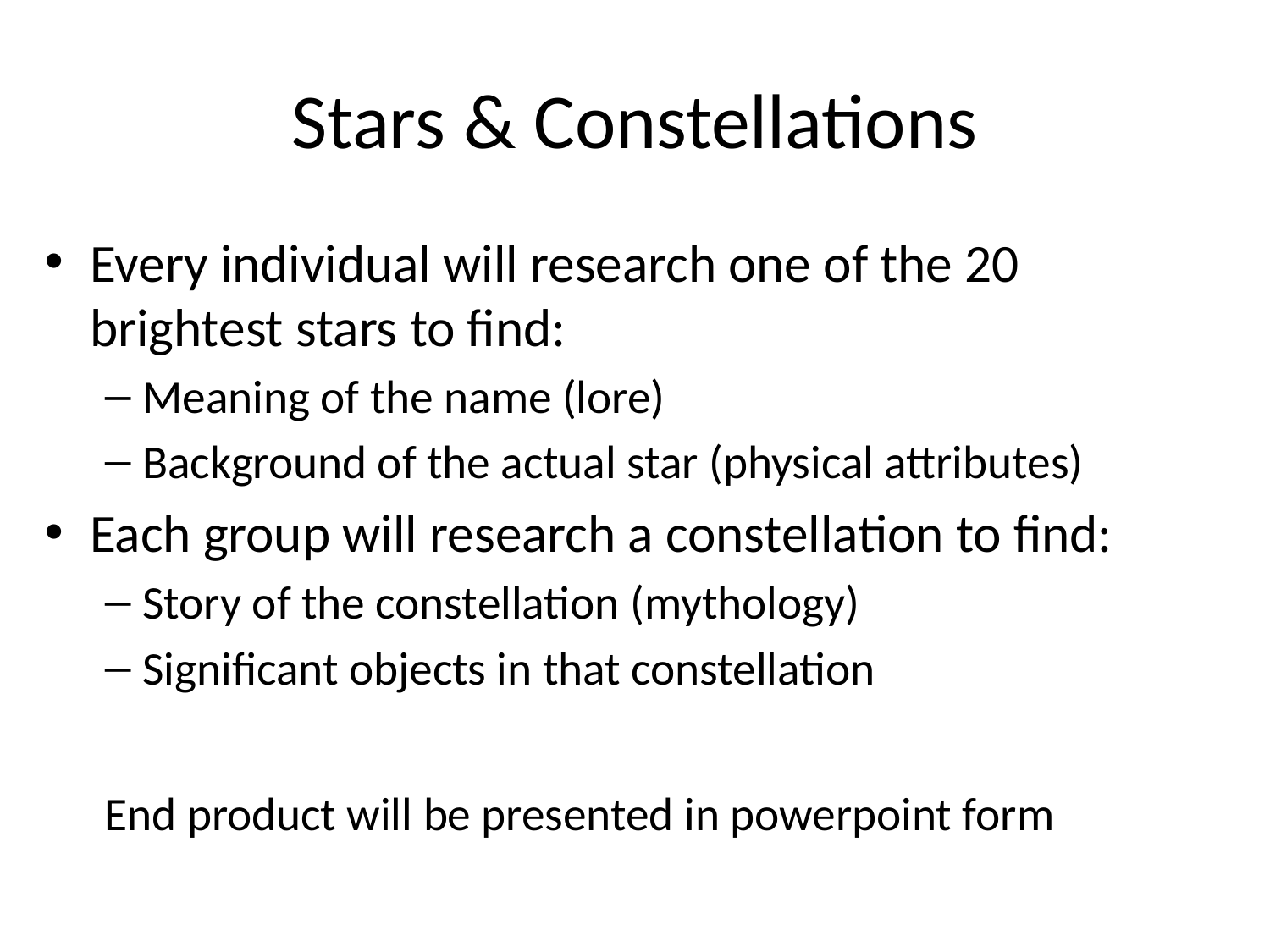

# Stars & Constellations
Every individual will research one of the 20 brightest stars to find:
Meaning of the name (lore)
Background of the actual star (physical attributes)
Each group will research a constellation to find:
Story of the constellation (mythology)
Significant objects in that constellation

End product will be presented in powerpoint form